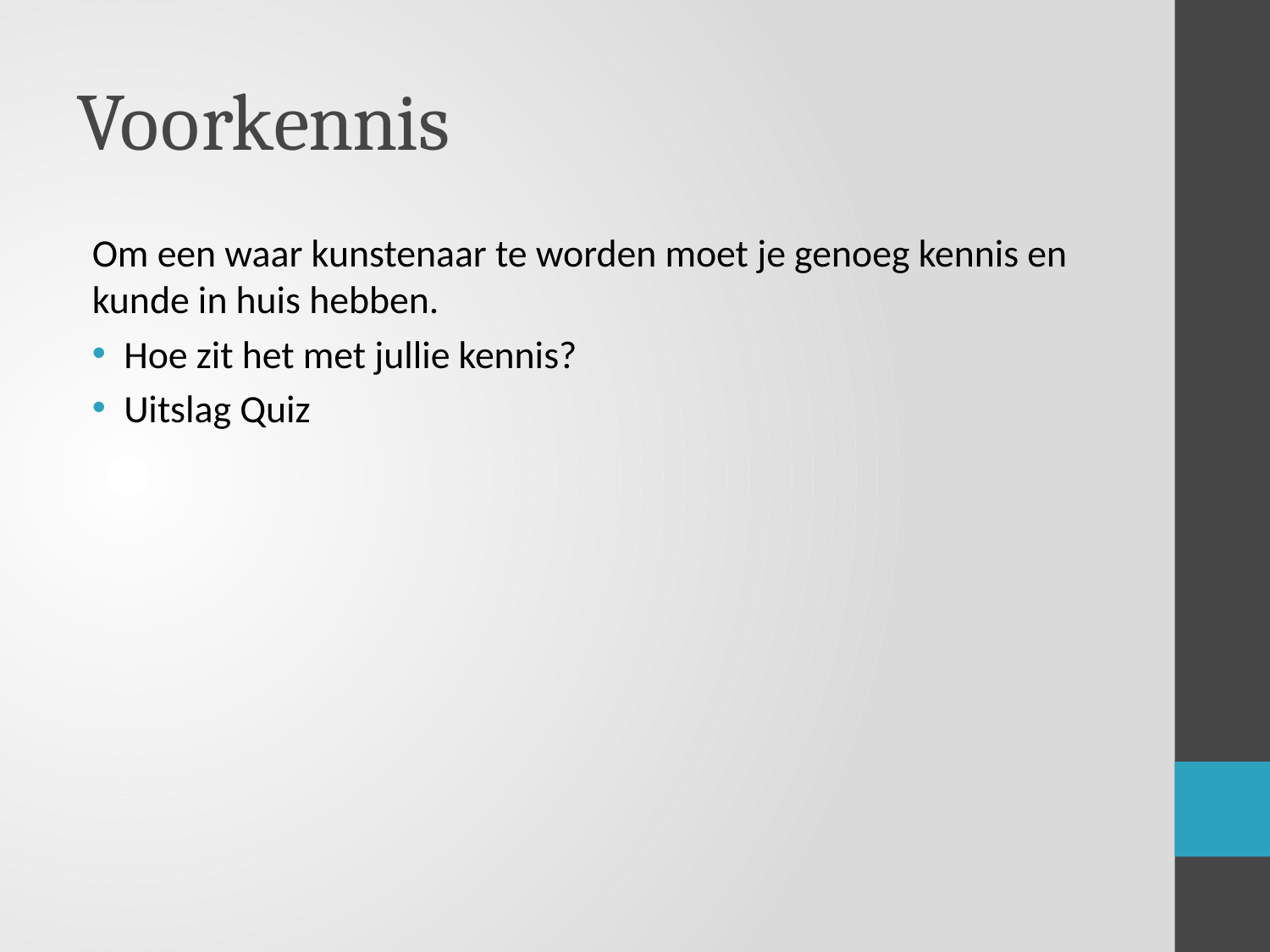

# Voorkennis
Om een waar kunstenaar te worden moet je genoeg kennis en kunde in huis hebben.
Hoe zit het met jullie kennis?
Uitslag Quiz